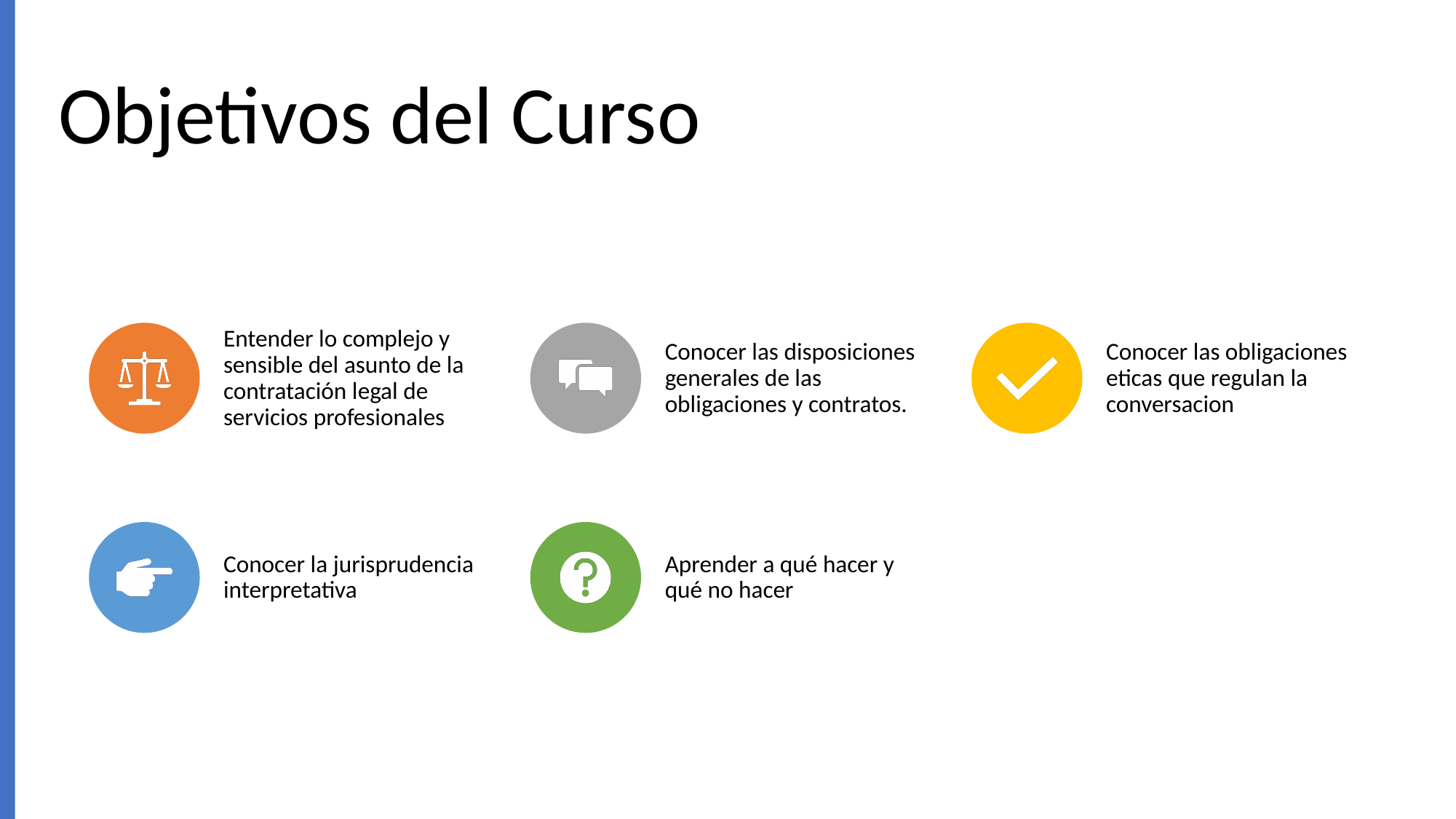

# Objetivos del Curso
Entender lo complejo y sensible del asunto de la contratación legal de servicios profesionales
Conocer las disposiciones generales de las obligaciones y contratos.
Conocer las obligaciones eticas que regulan la conversacion
Conocer la jurisprudencia interpretativa
Aprender a qué hacer y qué no hacer